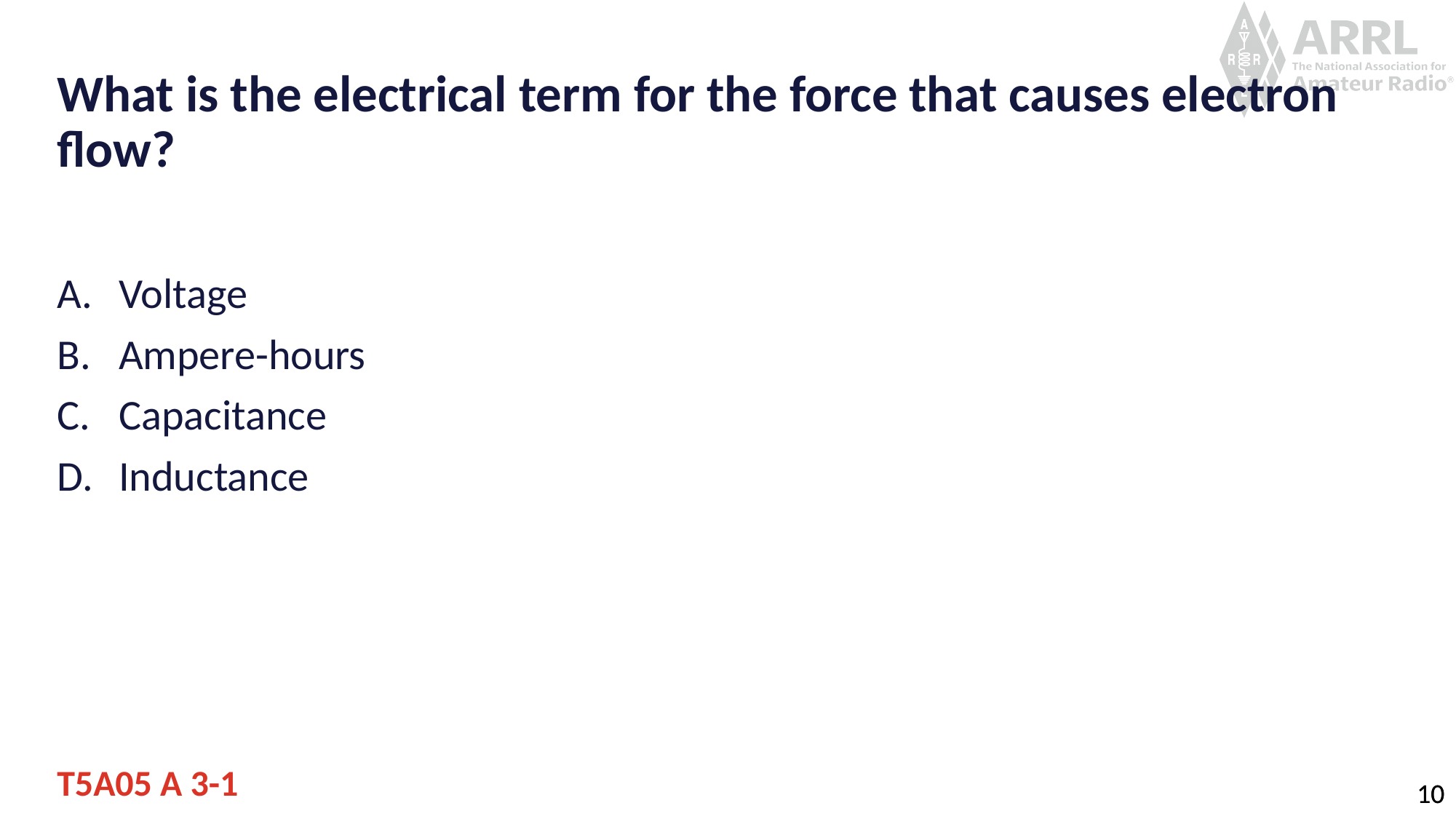

# What is the electrical term for the force that causes electron flow?
Voltage
Ampere-hours
Capacitance
Inductance
T5A05 A 3-1